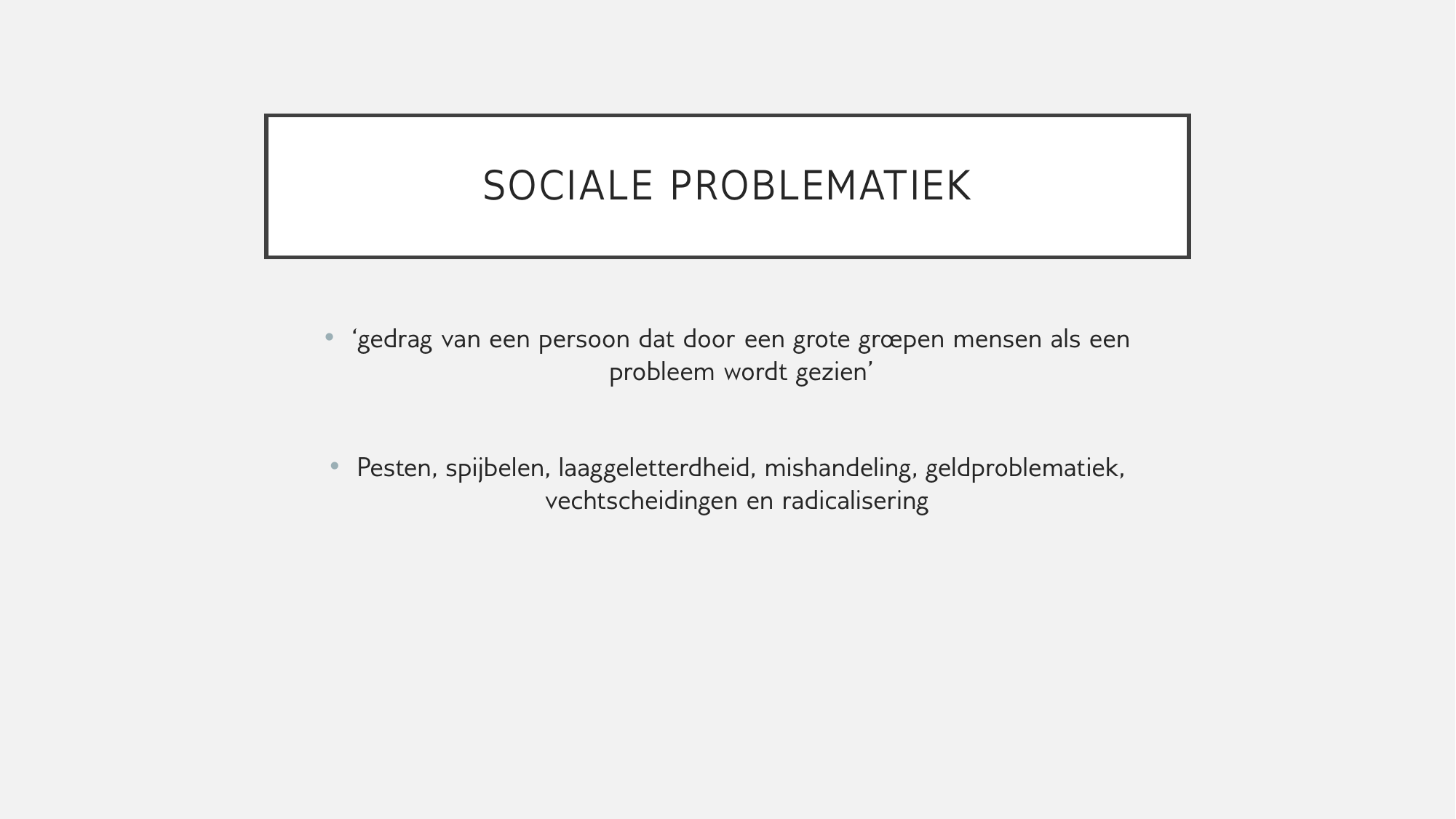

# Sociale problematiek
‘gedrag van een persoon dat door een grote groepen mensen als een probleem wordt gezien’

Pesten, spijbelen, laaggeletterdheid, mishandeling, geldproblematiek, vechtscheidingen en radicalisering